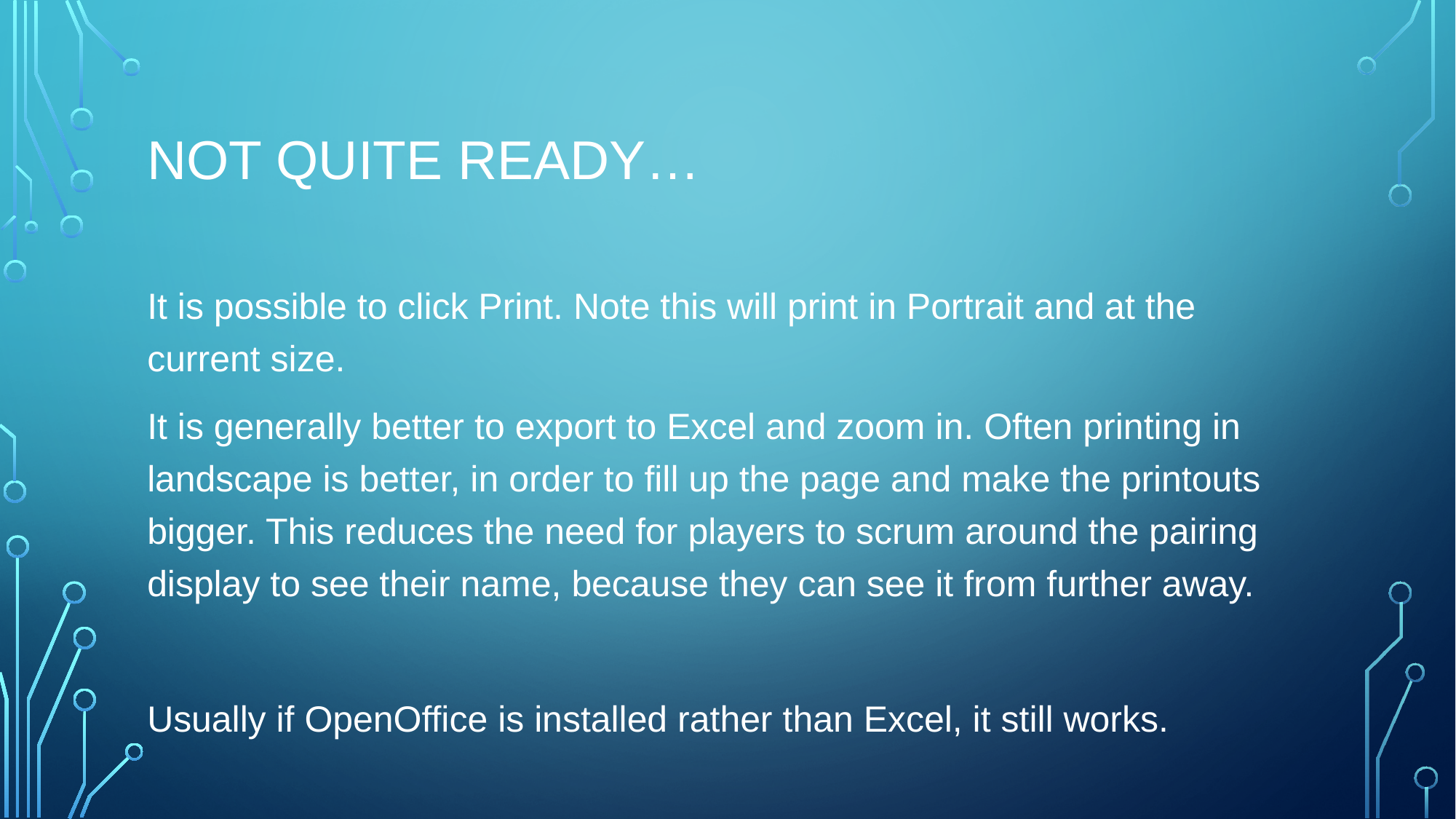

# Not quite ready…
It is possible to click Print. Note this will print in Portrait and at the current size.
It is generally better to export to Excel and zoom in. Often printing in landscape is better, in order to fill up the page and make the printouts bigger. This reduces the need for players to scrum around the pairing display to see their name, because they can see it from further away.

Usually if OpenOffice is installed rather than Excel, it still works.